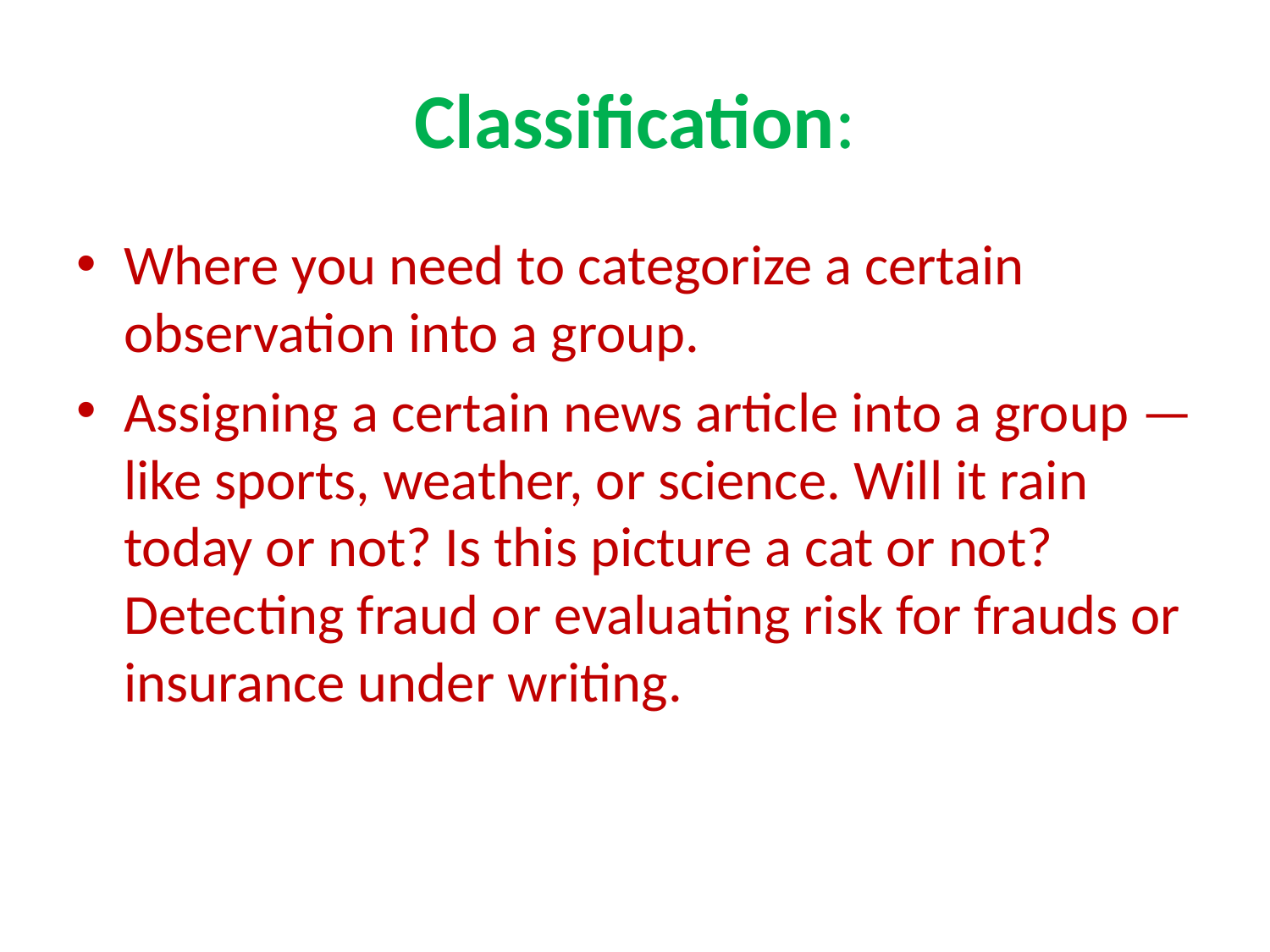

# Classification:
Where you need to categorize a certain observation into a group.
Assigning a certain news article into a group — like sports, weather, or science. Will it rain today or not? Is this picture a cat or not? Detecting fraud or evaluating risk for frauds or insurance under writing.